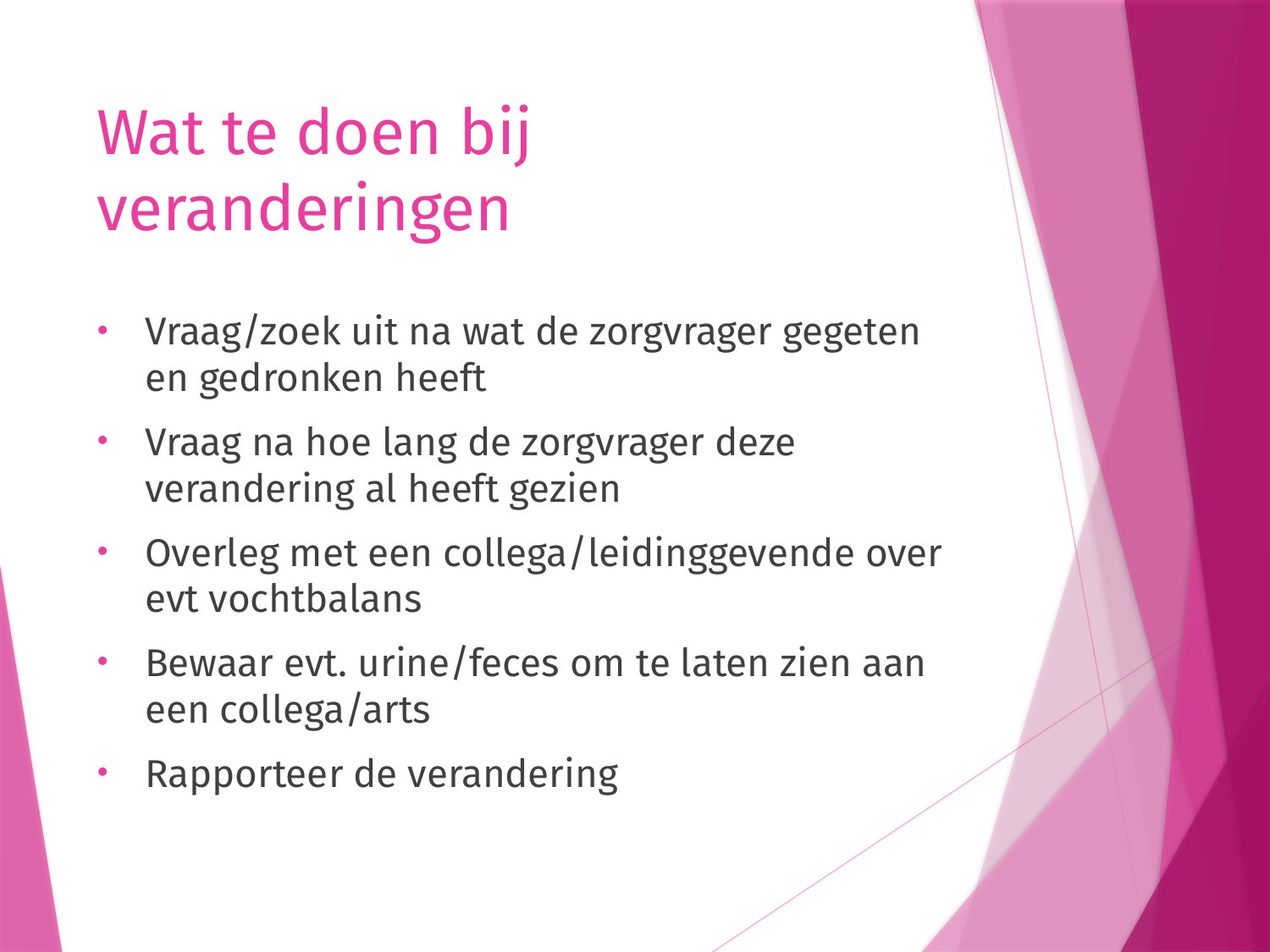

# Wat te doen bij veranderingen
Vraag/zoek uit na wat de zorgvrager gegeten en gedronken heeft
Vraag na hoe lang de zorgvrager deze verandering al heeft gezien
Overleg met een collega/leidinggevende over evt vochtbalans
Bewaar evt. urine/feces om te laten zien aan een collega/arts
Rapporteer de verandering